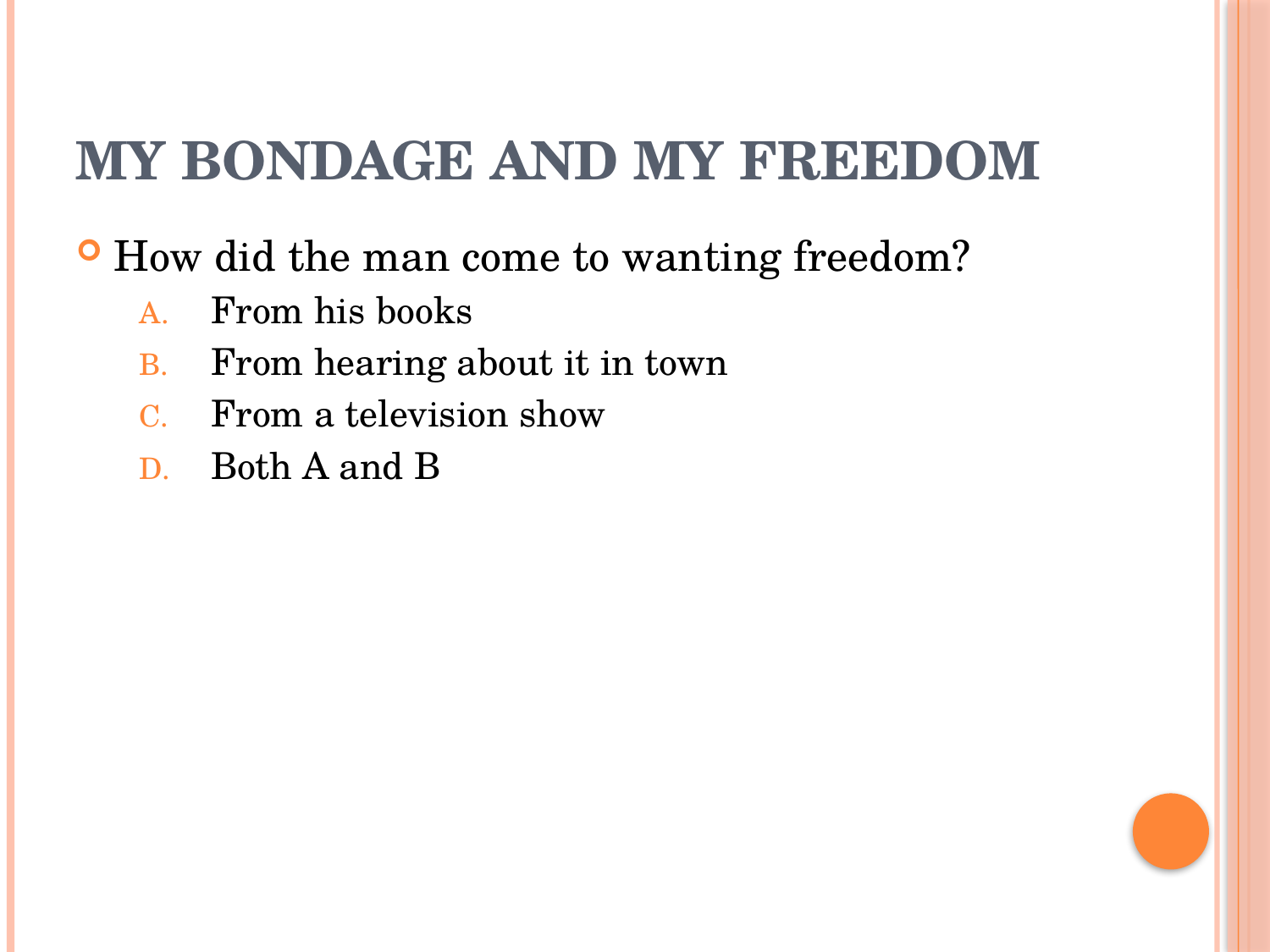

# My bondage and My freedom
How did the man come to wanting freedom?
From his books
From hearing about it in town
From a television show
Both A and B